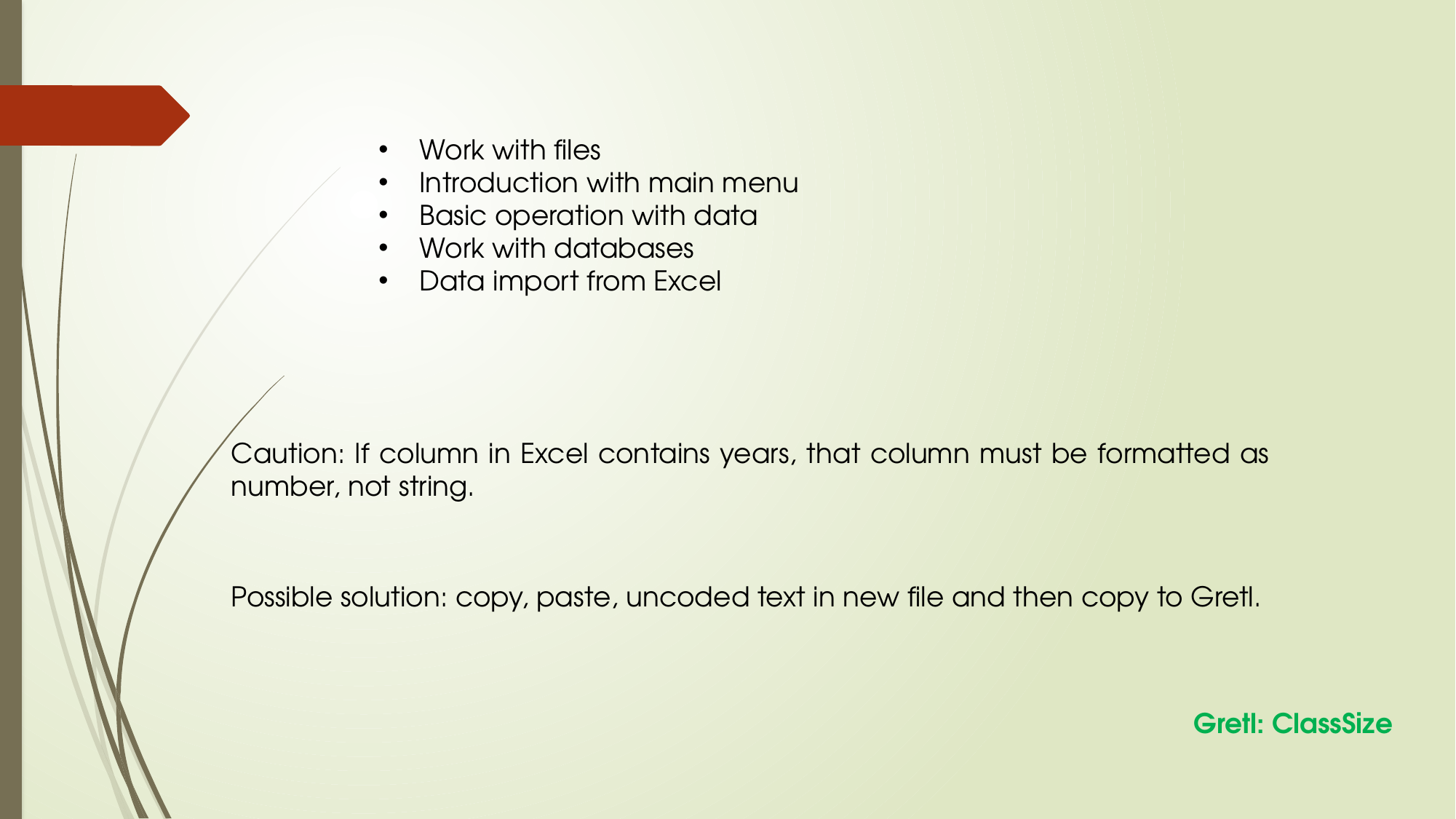

Work with files
Introduction with main menu
Basic operation with data
Work with databases
Data import from Excel
Caution: If column in Excel contains years, that column must be formatted as number, not string.
Possible solution: copy, paste, uncoded text in new file and then copy to Gretl.
Gretl: ClassSize